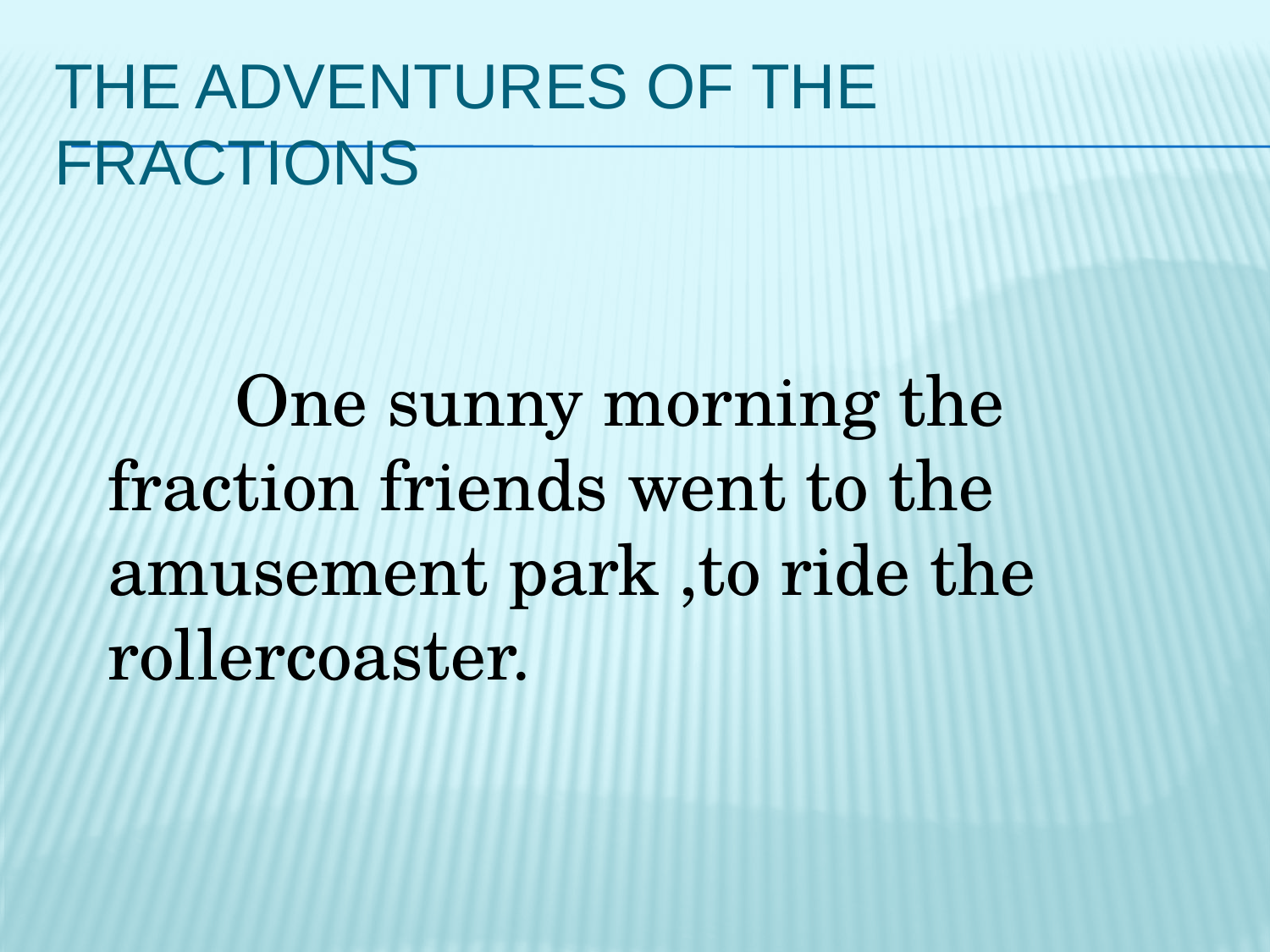

# The adventures of the fractions
	One sunny morning the fraction friends went to the amusement park ,to ride the rollercoaster.